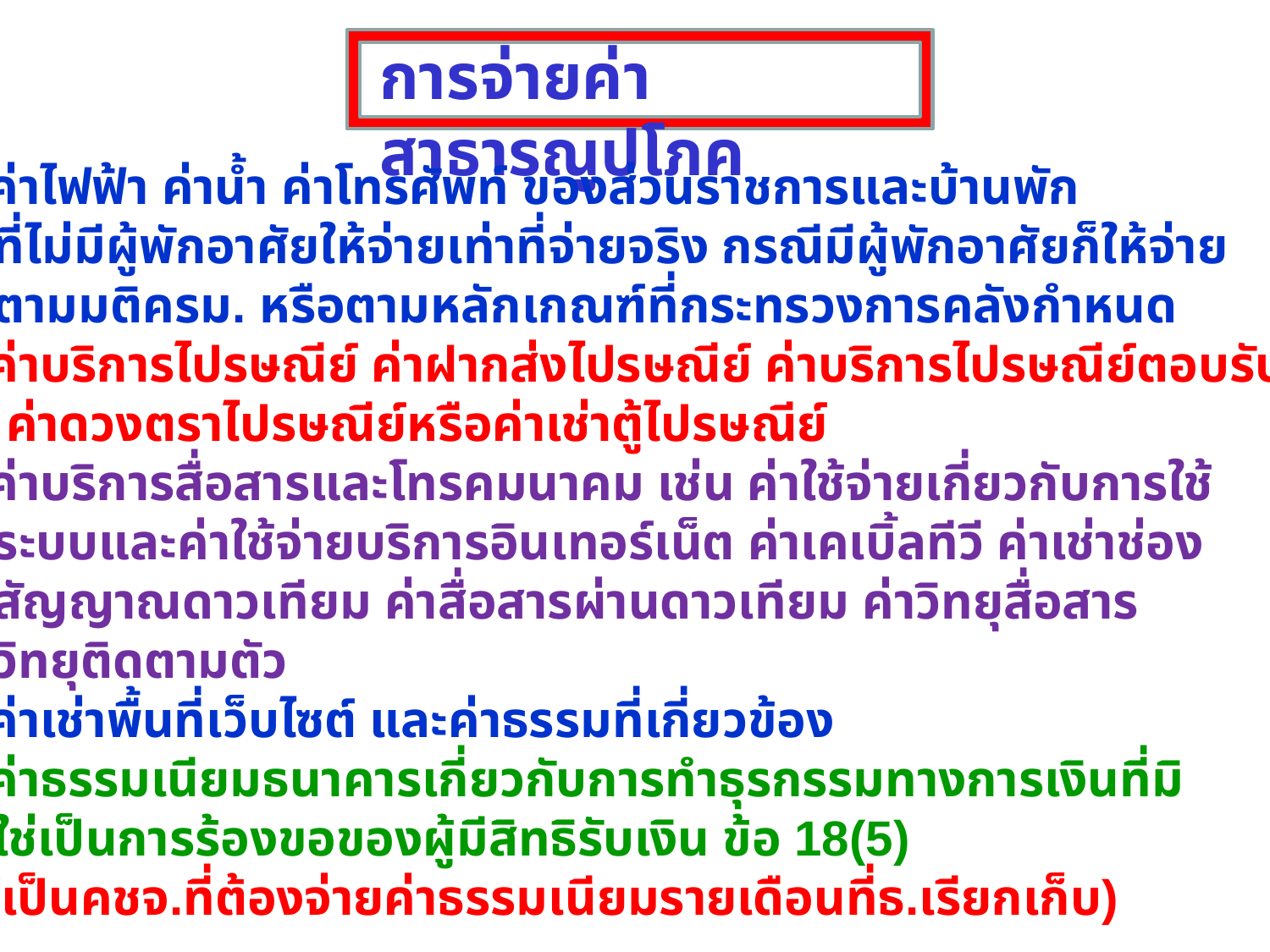

การจ่ายค่าสาธารณูปโภค
ค่าไฟฟ้า ค่าน้ำ ค่าโทรศัพท์ ของส่วนราชการและบ้านพัก
      ที่ไม่มีผู้พักอาศัยให้จ่ายเท่าที่จ่ายจริง กรณีมีผู้พักอาศัยก็ให้จ่าย
      ตามมติครม. หรือตามหลักเกณฑ์ที่กระทรวงการคลังกำหนด
ค่าบริการไปรษณีย์ ค่าฝากส่งไปรษณีย์ ค่าบริการไปรษณีย์ตอบรับ
       ค่าดวงตราไปรษณีย์หรือค่าเช่าตู้ไปรษณีย์
ค่าบริการสื่อสารและโทรคมนาคม เช่น ค่าใช้จ่ายเกี่ยวกับการใช้
      ระบบและค่าใช้จ่ายบริการอินเทอร์เน็ต ค่าเคเบิ้ลทีวี ค่าเช่าช่อง
      สัญญาณดาวเทียม ค่าสื่อสารผ่านดาวเทียม ค่าวิทยุสื่อสาร
      วิทยุติดตามตัว
ค่าเช่าพื้นที่เว็บไซต์ และค่าธรรมที่เกี่ยวข้อง
ค่าธรรมเนียมธนาคารเกี่ยวกับการทำธุรกรรมทางการเงินที่มิ
      ใช่เป็นการร้องขอของผู้มีสิทธิรับเงิน ข้อ 18(5)
     (เป็นคชจ.ที่ต้องจ่ายค่าธรรมเนียมรายเดือนที่ธ.เรียกเก็บ)
120